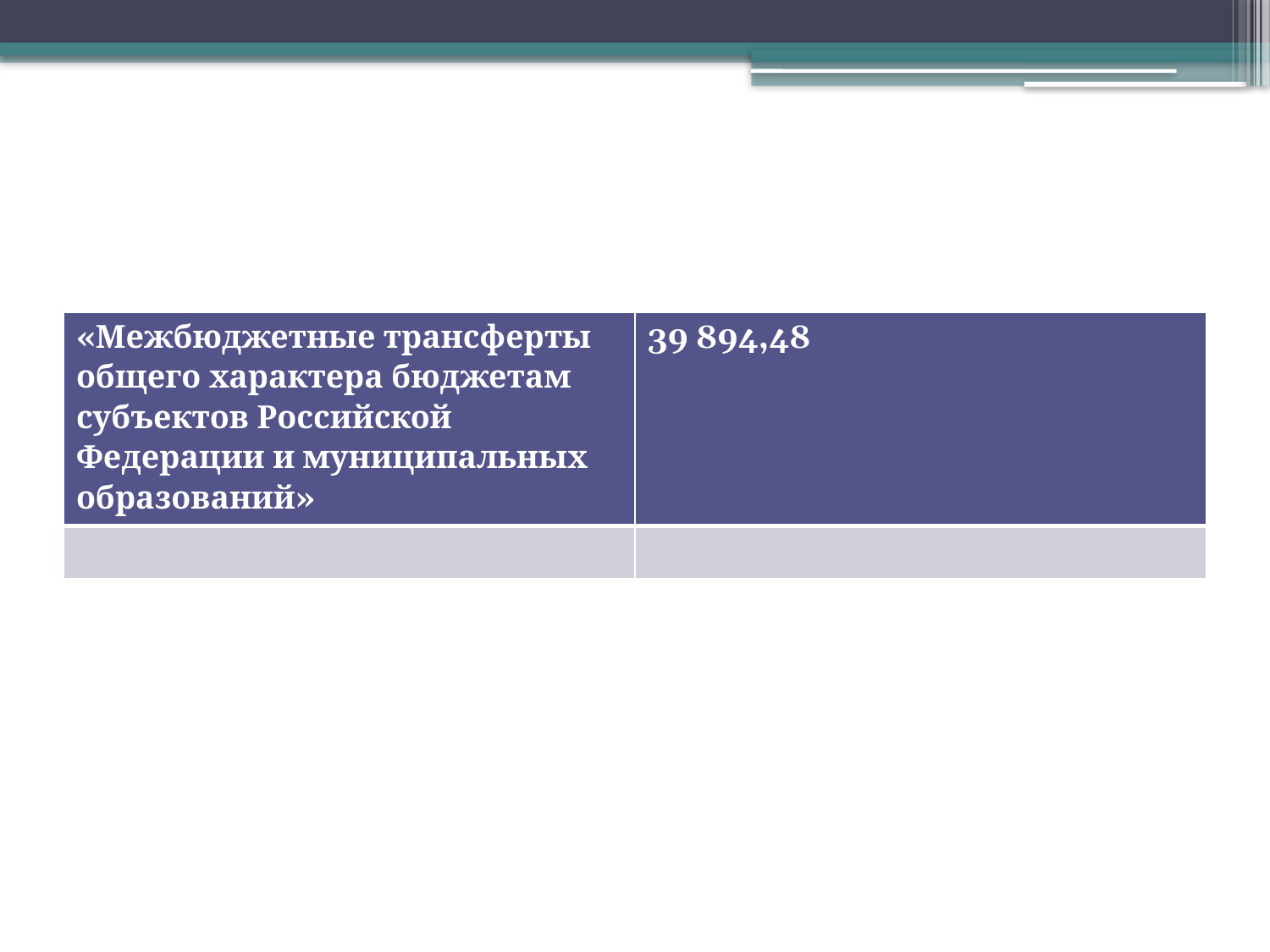

| «Межбюджетные трансферты общего характера бюджетам субъектов Российской Федерации и муниципальных образований» | 39 894,48 |
| --- | --- |
|  |  |